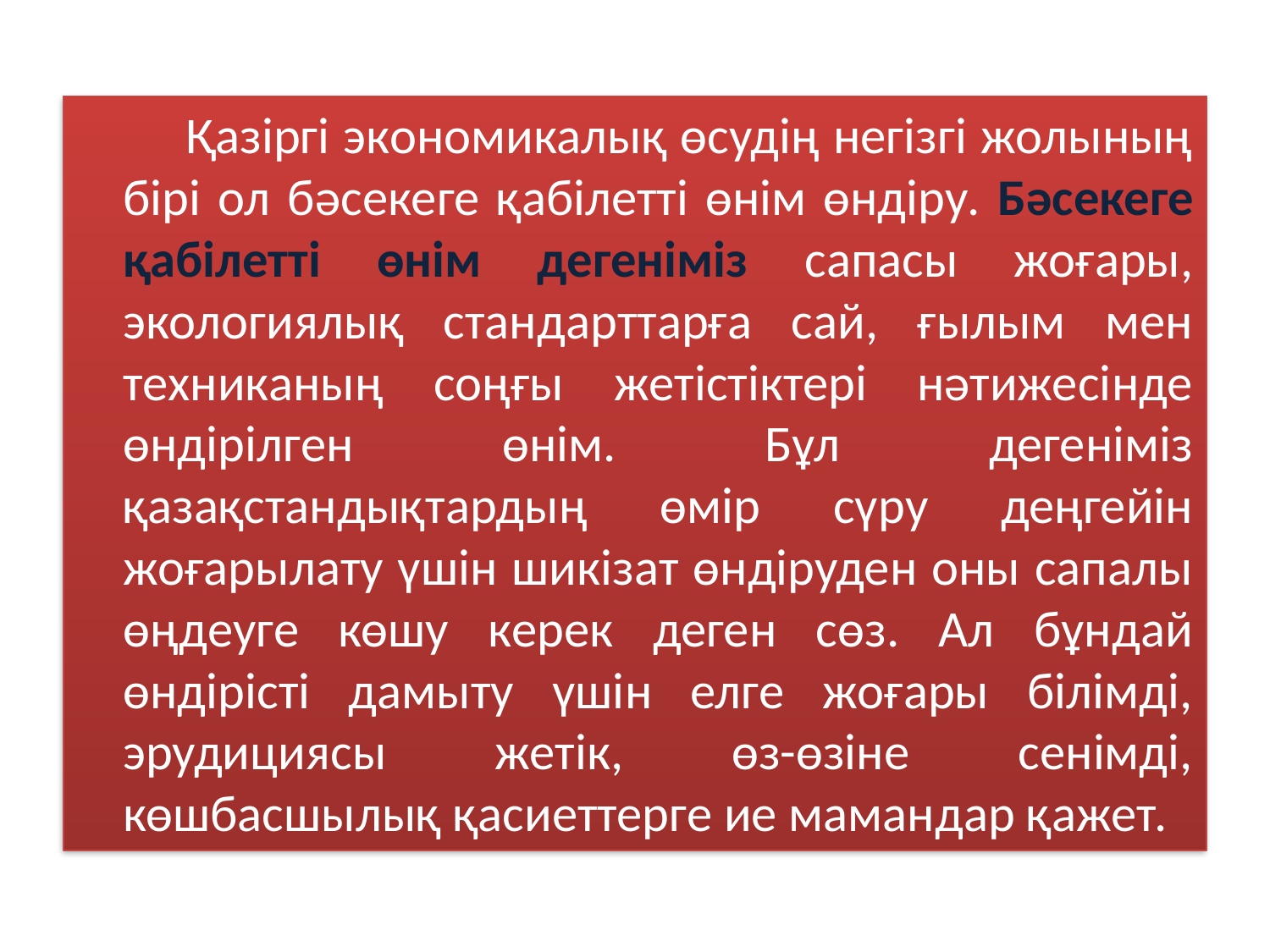

Қазіргі экономикалық өсудің негізгі жолының бірі ол бәсекеге қабілетті өнім өндіру. Бәсекеге қабілетті өнім дегеніміз сапасы жоғары, экологиялық стандарттарға сай, ғылым мен техниканың соңғы жетістіктері нәтижесінде өндірілген өнім. Бұл дегеніміз қазақстандықтардың өмір сүру деңгейін жоғарылату үшін шикізат өндіруден оны сапалы өңдеуге көшу керек деген сөз. Ал бұндай өндірісті дамыту үшін елге жоғары білімді, эрудициясы жетік, өз-өзіне сенімді, көшбасшылық қасиеттерге ие мамандар қажет.